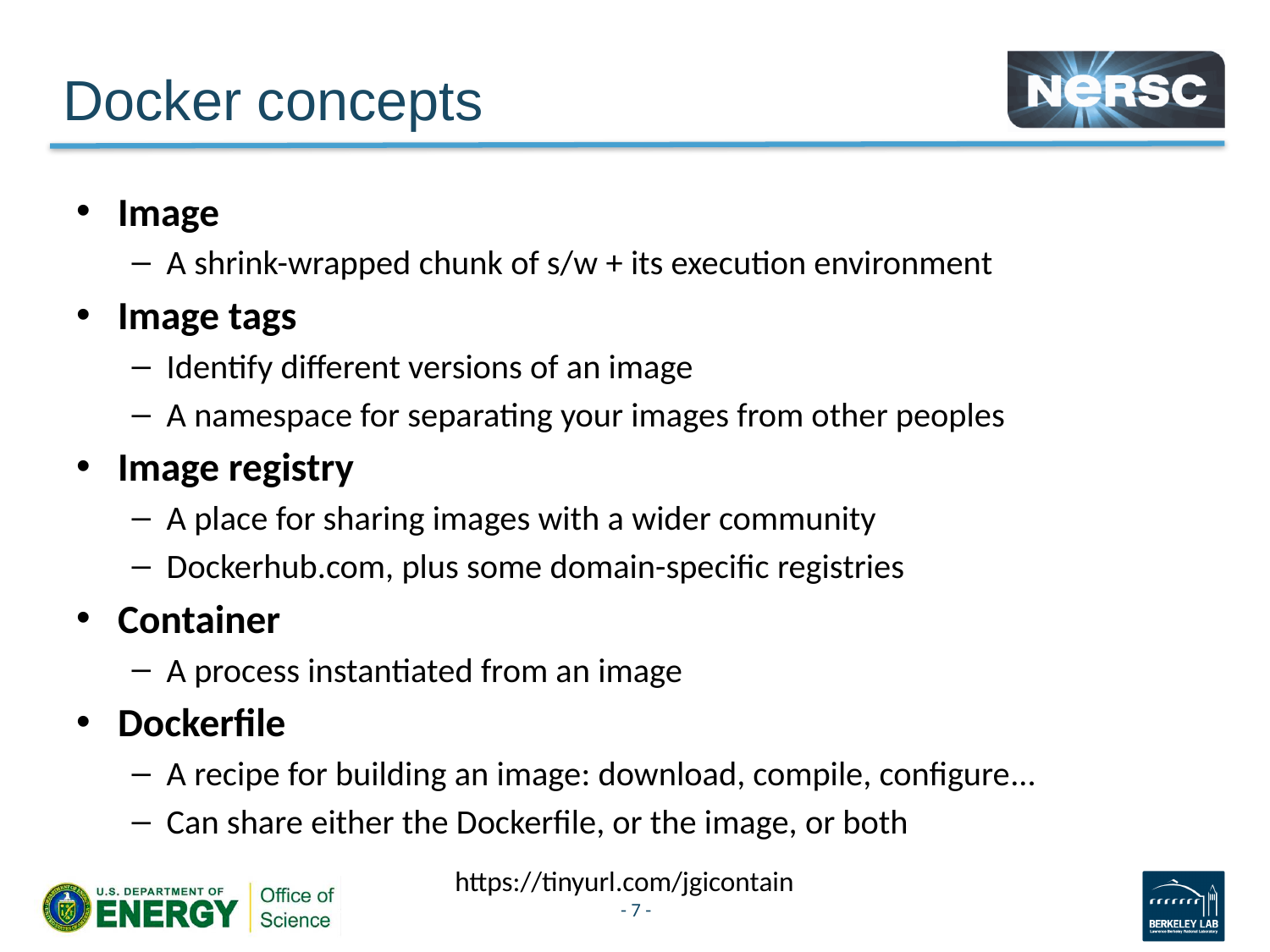

# Docker concepts
Image
A shrink-wrapped chunk of s/w + its execution environment
Image tags
Identify different versions of an image
A namespace for separating your images from other peoples
Image registry
A place for sharing images with a wider community
Dockerhub.com, plus some domain-specific registries
Container
A process instantiated from an image
Dockerfile
A recipe for building an image: download, compile, configure…
Can share either the Dockerfile, or the image, or both
https://tinyurl.com/jgicontain
- 7 -